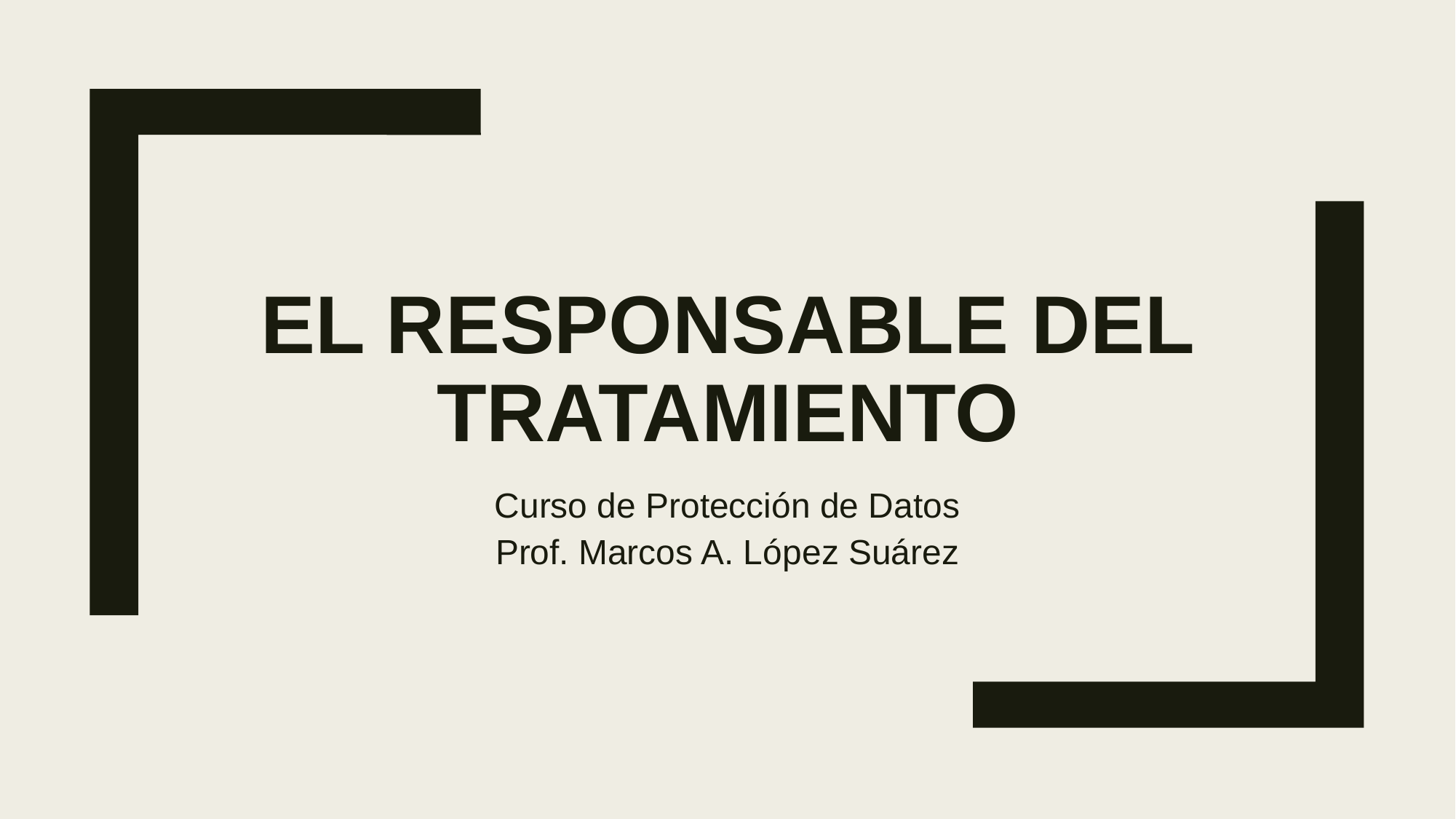

# EL RESPONSABLE DEL TRATAMIENTO
Curso de Protección de Datos
Prof. Marcos A. López Suárez